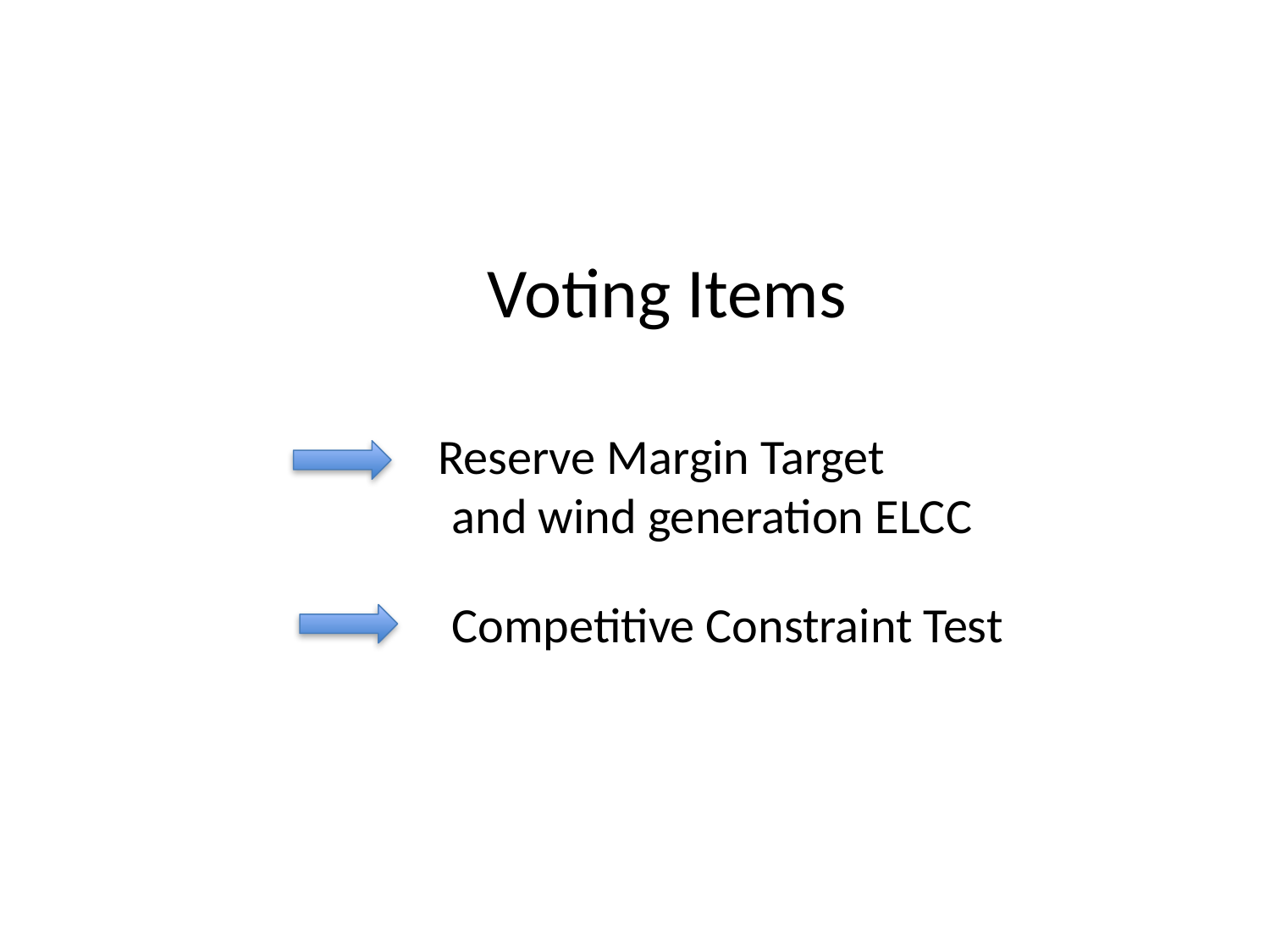

# Voting Items Reserve Margin Target and wind generation ELCC

Competitive Constraint Test